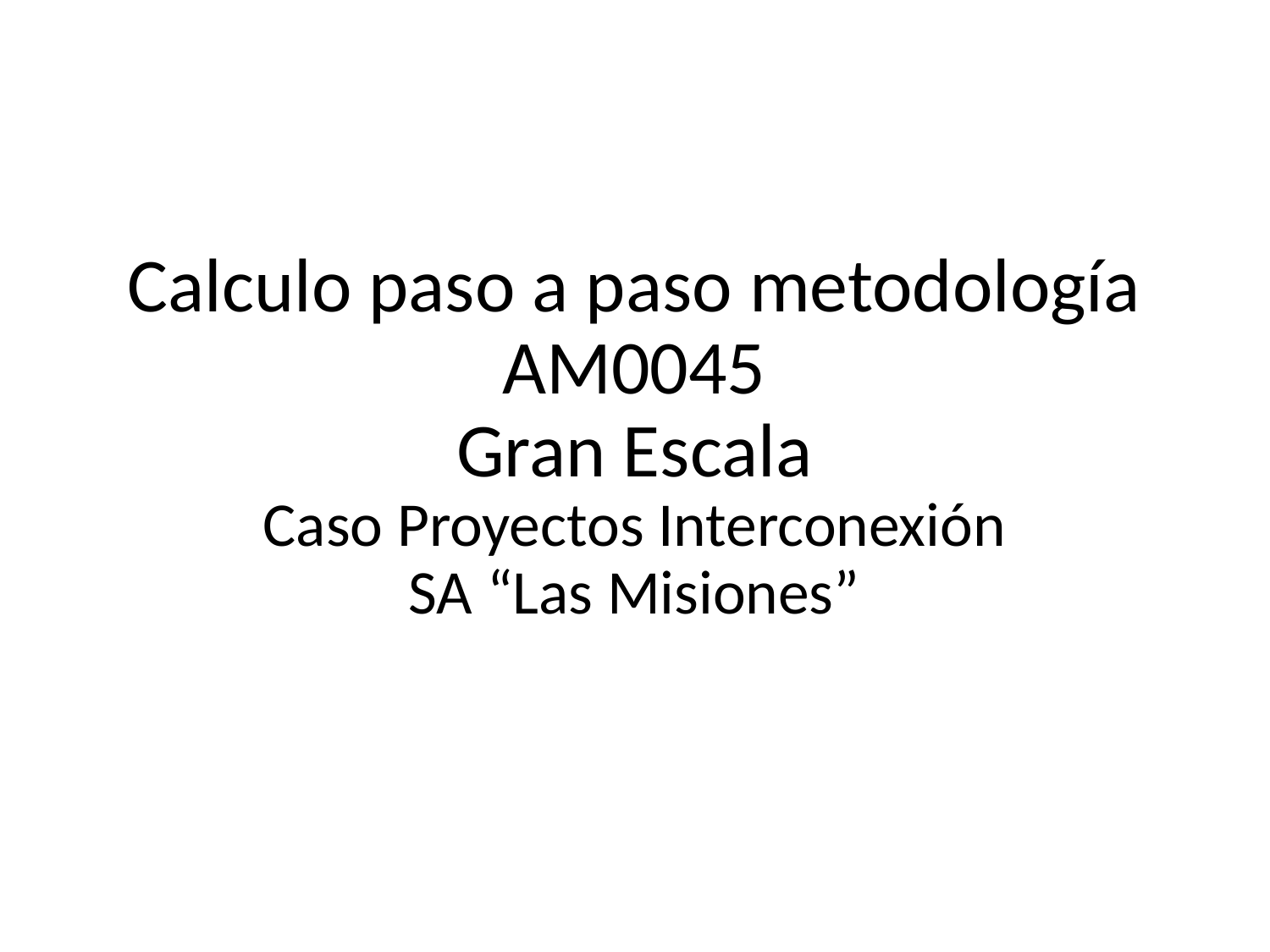

# Calculo paso a paso metodología AM0045 Gran Escala Caso Proyectos Interconexión SA “Las Misiones”